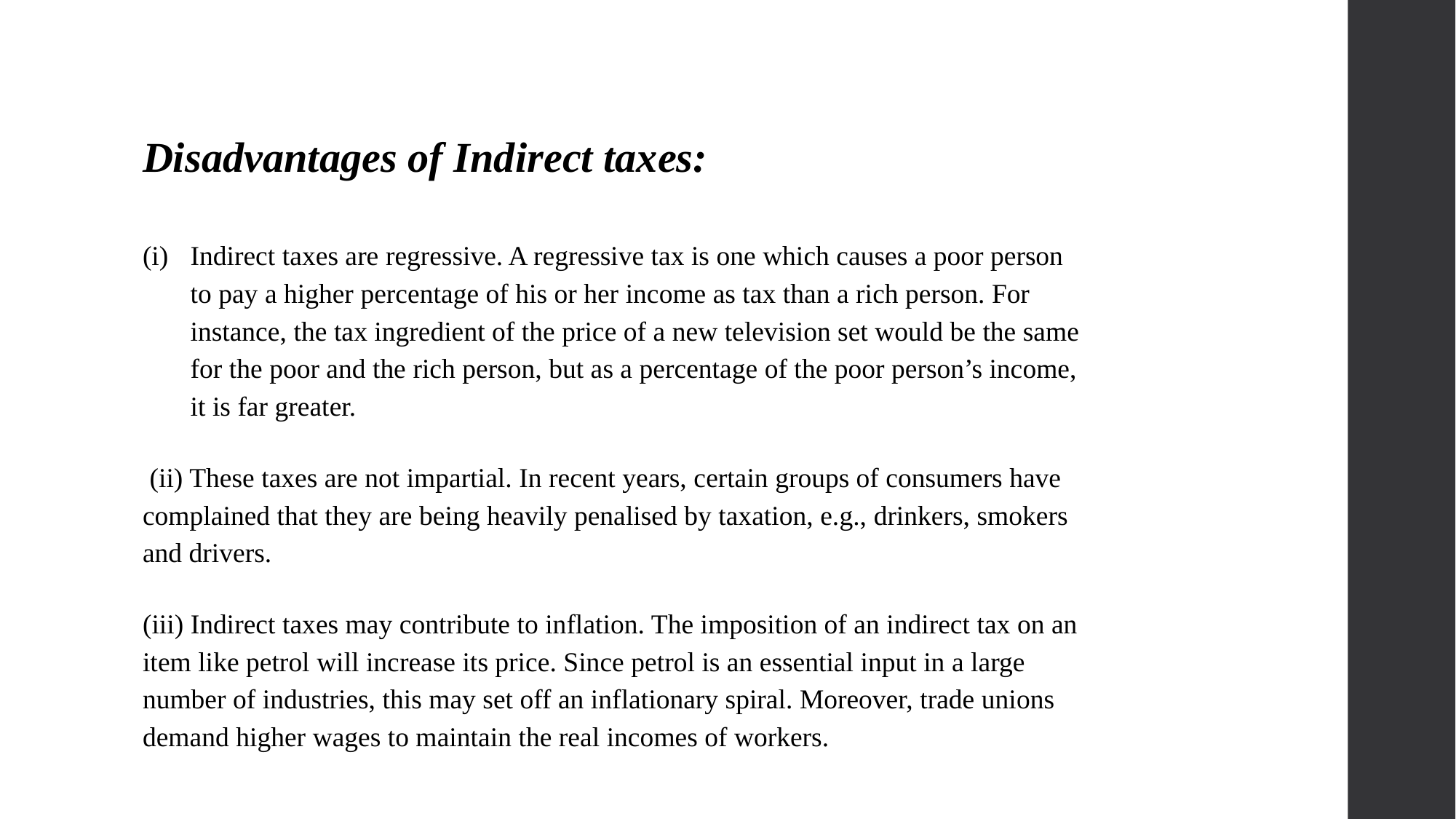

Disadvantages of Indirect taxes:

Indirect taxes are regressive. A regressive tax is one which causes a poor person to pay a higher percentage of his or her income as tax than a rich person. For instance, the tax ingredient of the price of a new television set would be the same for the poor and the rich person, but as a percentage of the poor person’s income, it is far greater.

 (ii) These taxes are not impartial. In recent years, certain groups of consumers have complained that they are being heavily penalised by taxation, e.g., drinkers, smokers and drivers.

(iii) Indirect taxes may contribute to inflation. The imposition of an indirect tax on an item like petrol will increase its price. Since petrol is an essential input in a large number of industries, this may set off an inflationary spiral. Moreover, trade unions demand higher wages to maintain the real incomes of workers.